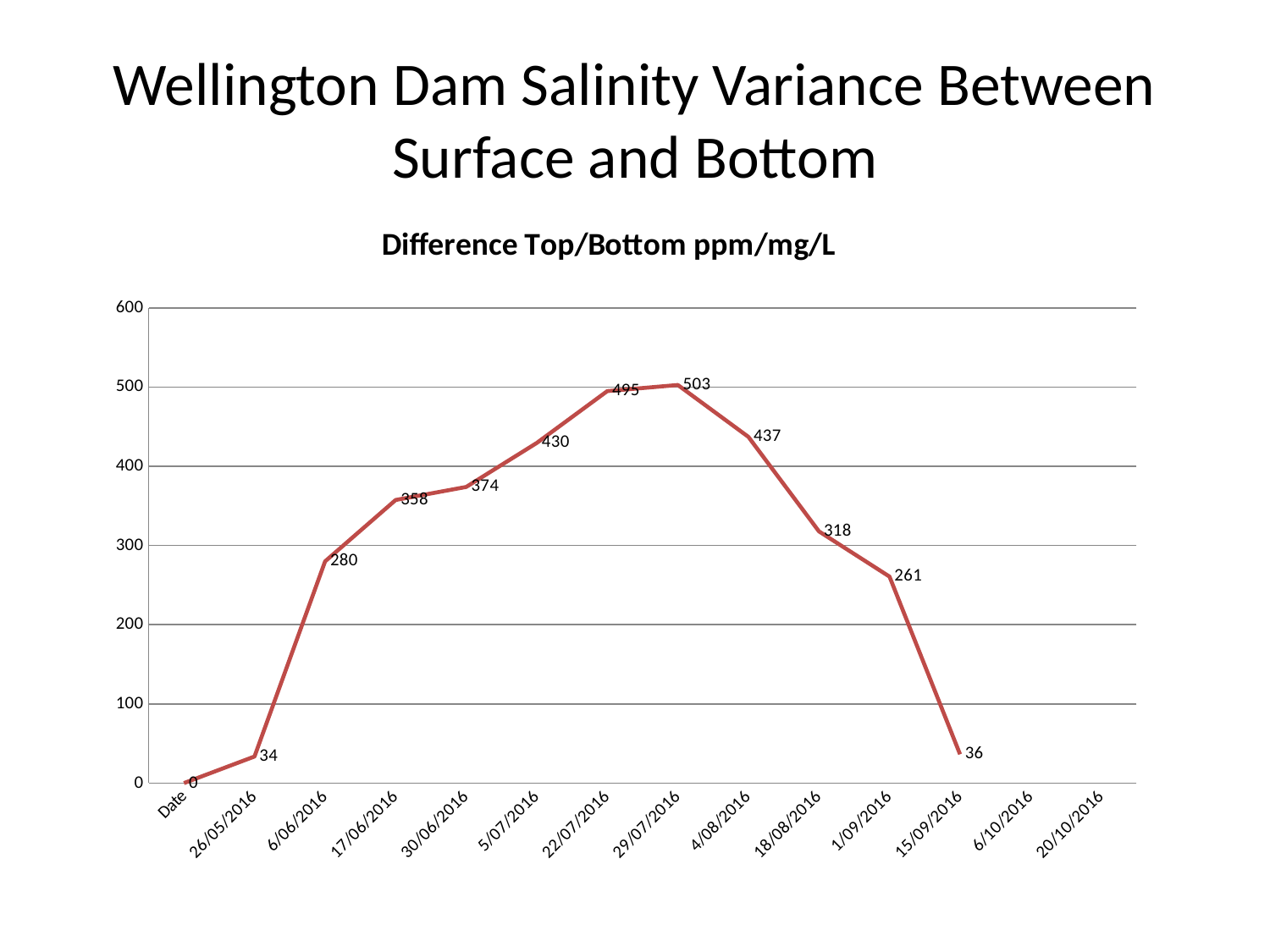

# Wellington Dam Salinity Variance Between Surface and Bottom

[unsupported chart]